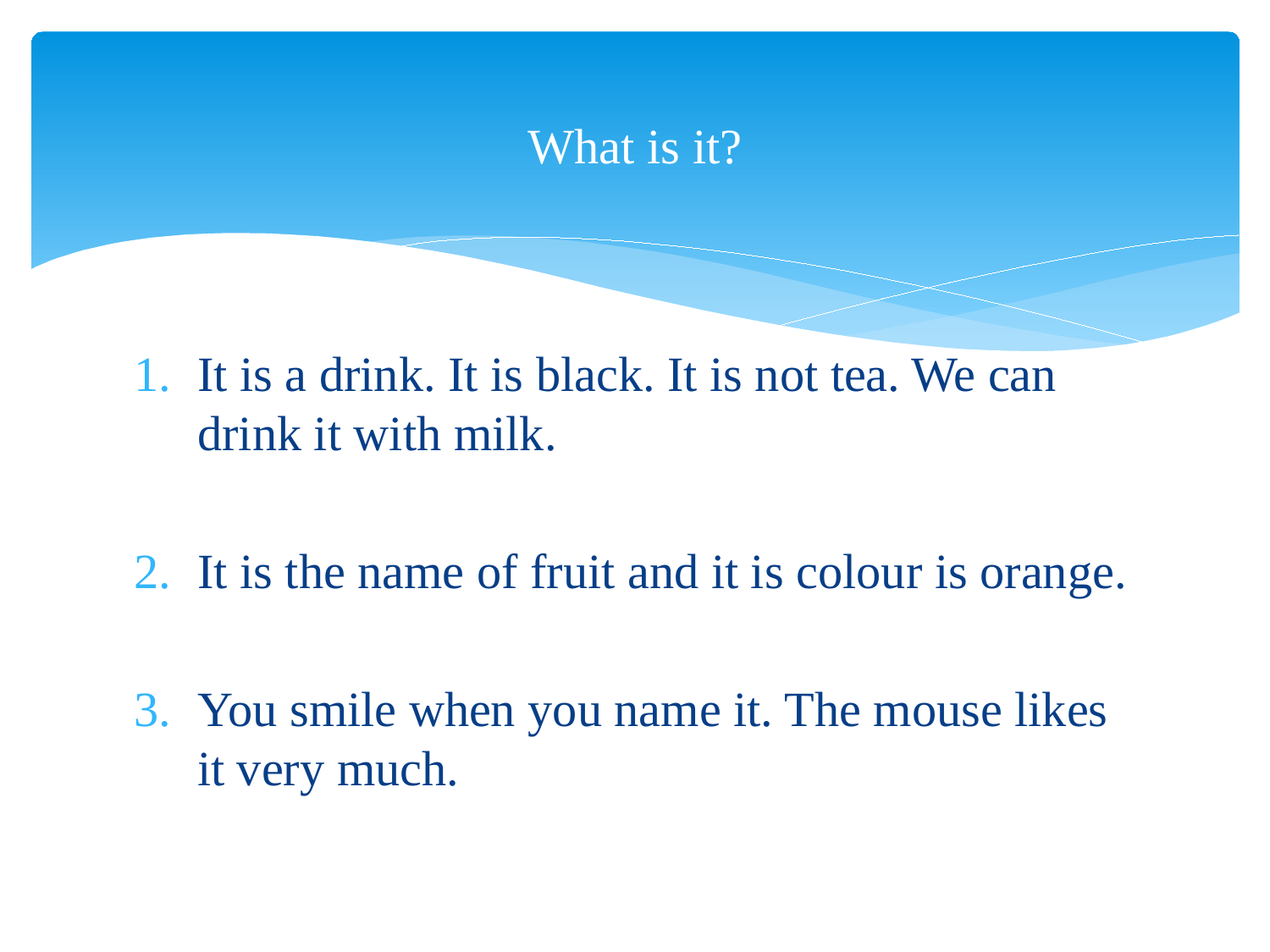

# What is it?
It is a drink. It is black. It is not tea. We can drink it with milk.

It is the name of fruit and it is colour is orange.

You smile when you name it. The mouse likes it very much.